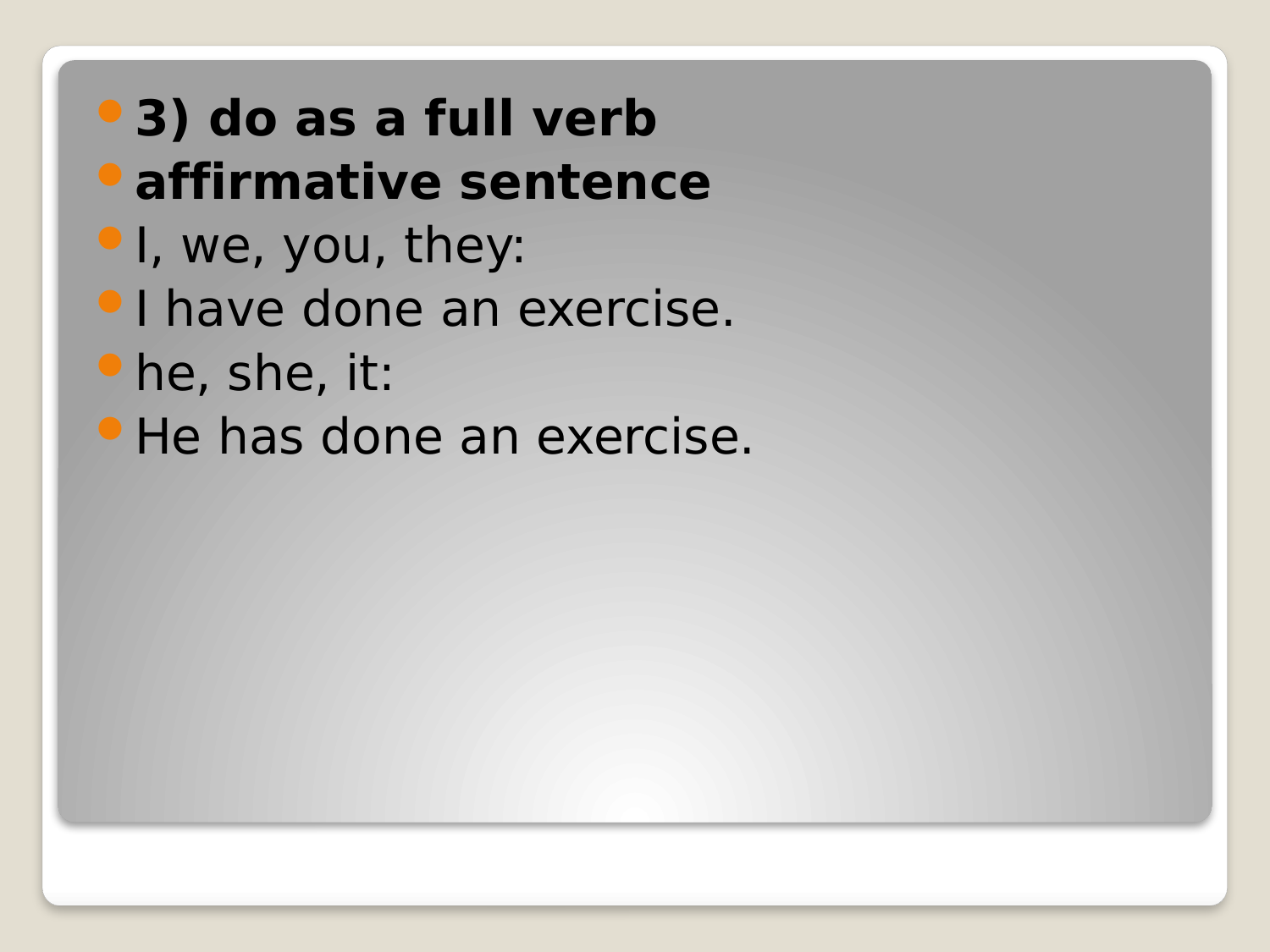

3) do as a full verb
affirmative sentence
I, we, you, they:
I have done an exercise.
he, she, it:
He has done an exercise.
#